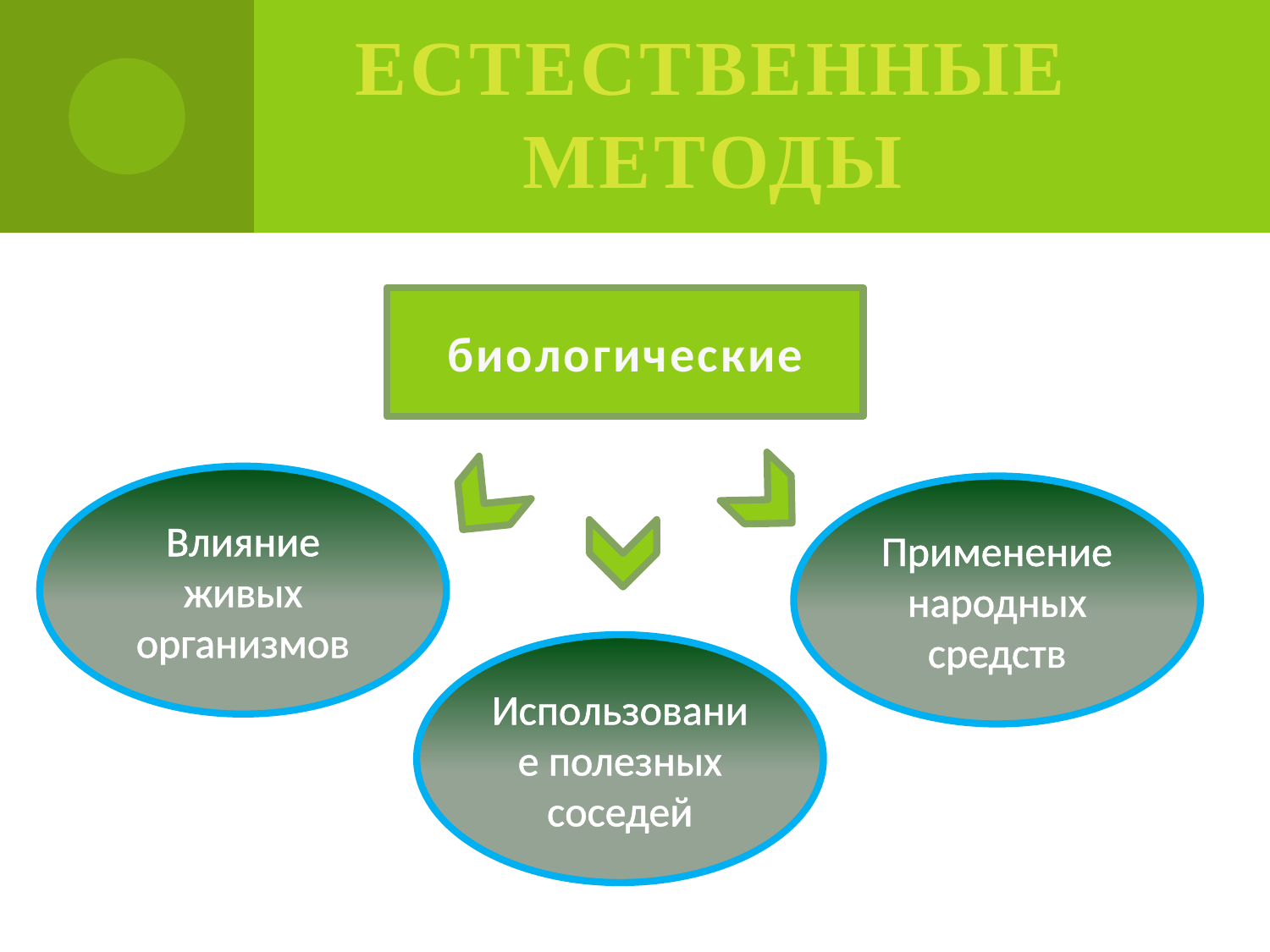

# естественные методы
биологические
Влияние живых организмов

Применение народных средств

Использование полезных соседей